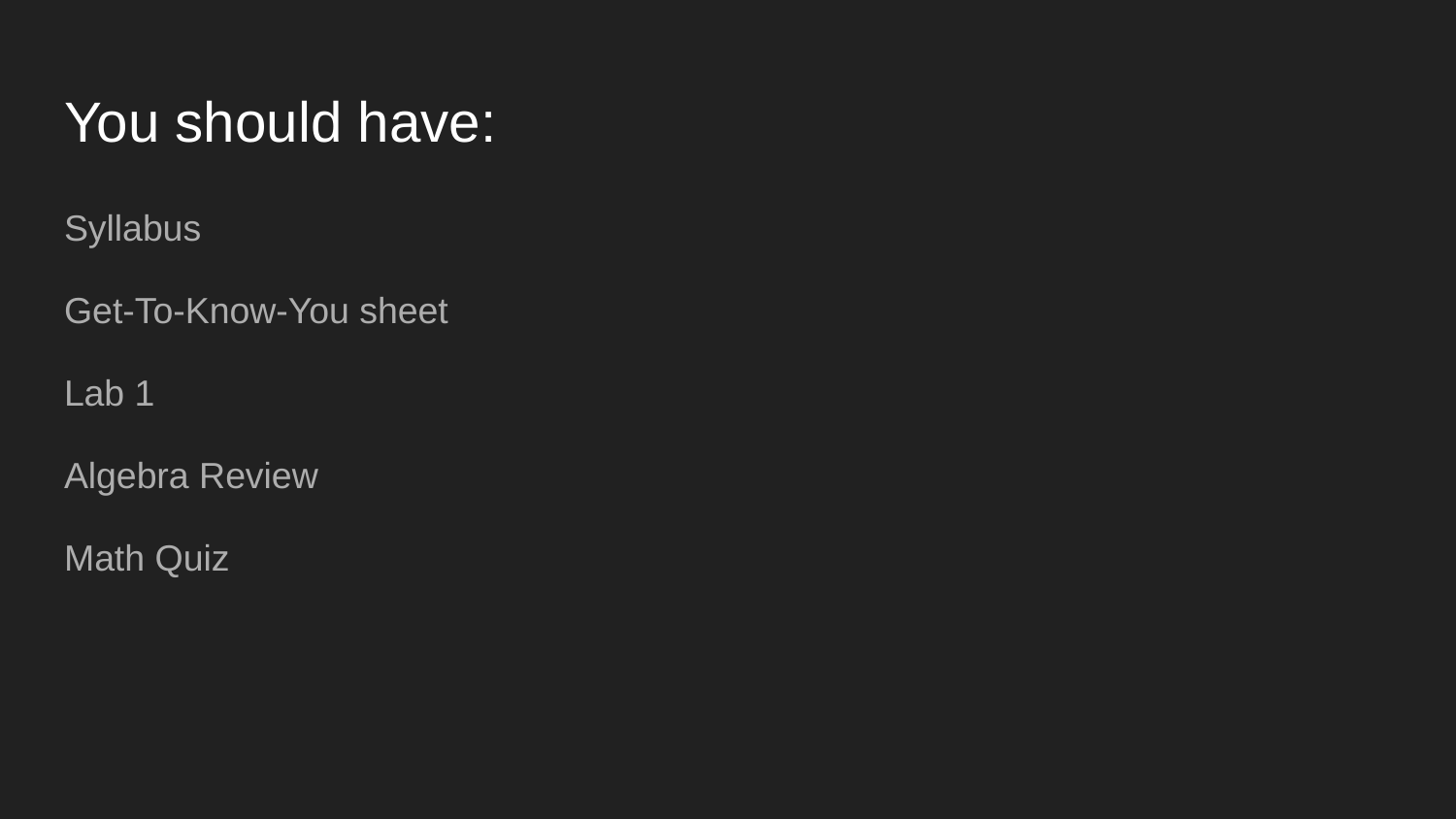

# You should have:

Syllabus
Get-To-Know-You sheet
Lab 1
Algebra Review
Math Quiz